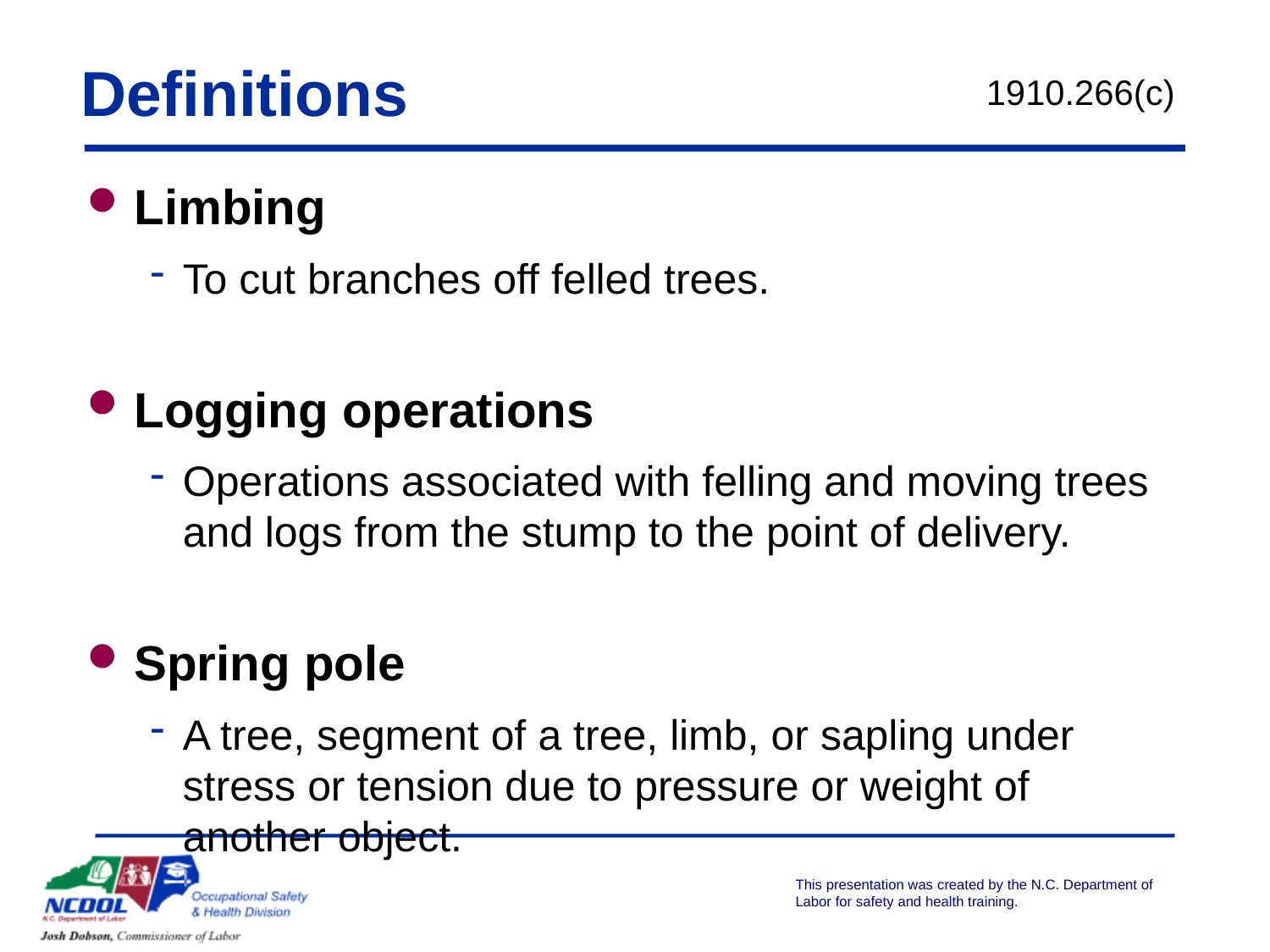

# Definitions
1910.266(c)
Limbing

To cut branches off felled trees.

Logging operations

Operations associated with felling and moving trees and logs from the stump to the point of delivery.

Spring pole

A tree, segment of a tree, limb, or sapling under stress or tension due to pressure or weight of another object.